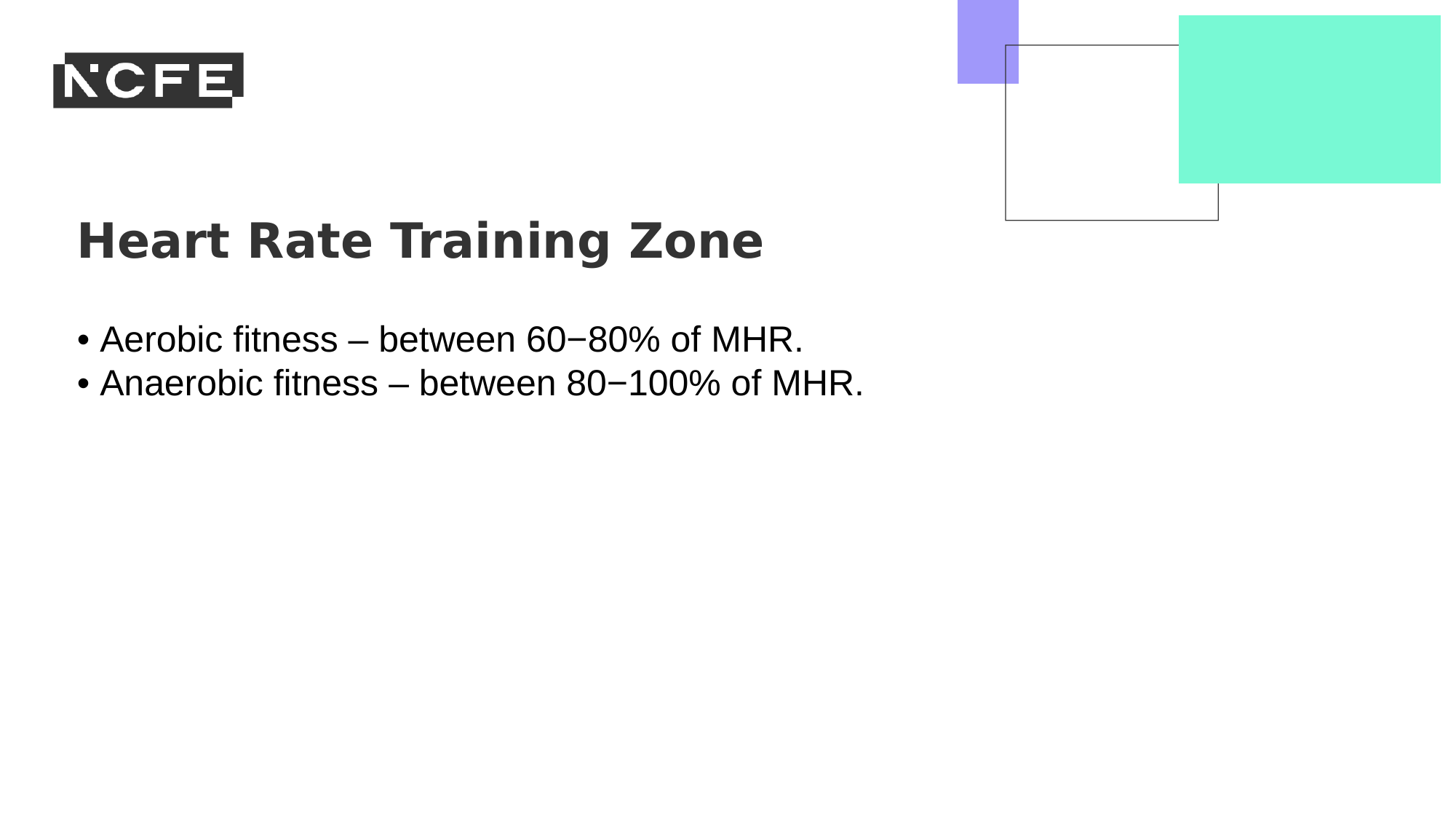

Heart Rate Training Zone
• Aerobic fitness – between 60−80% of MHR.
• Anaerobic fitness – between 80−100% of MHR.